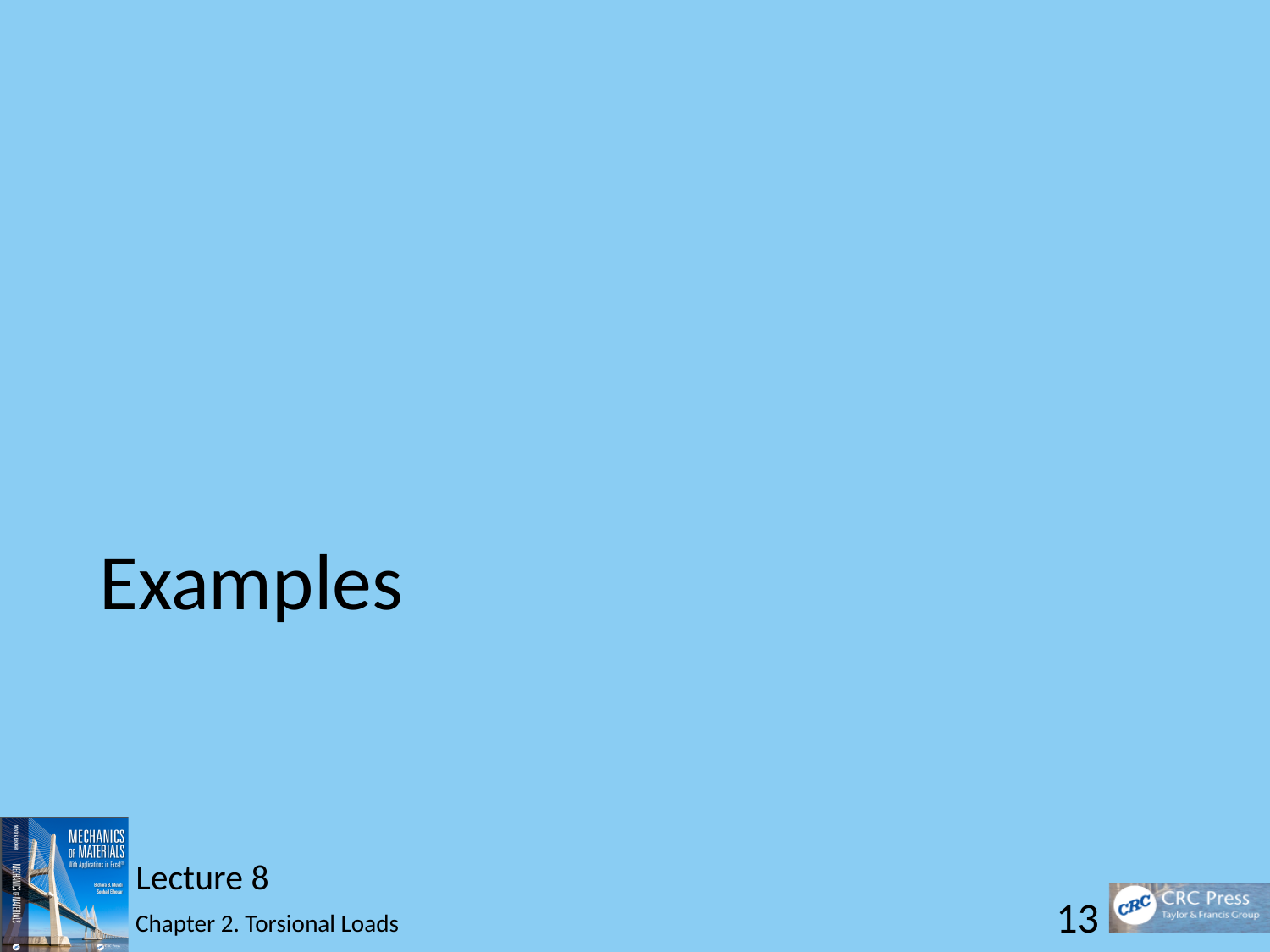

# Examples

Lecture 8
13
Chapter 2. Torsional Loads